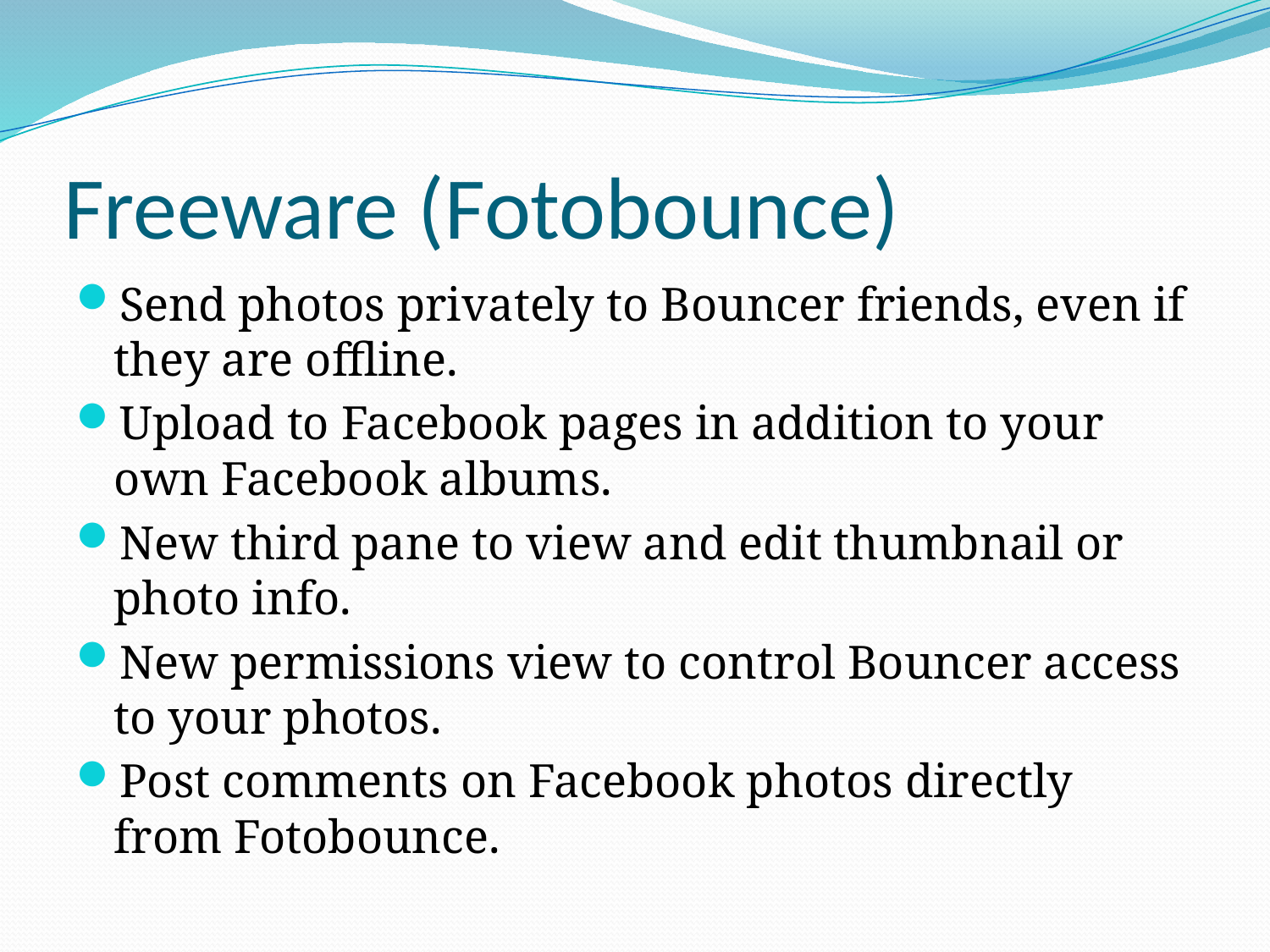

# Freeware (Fotobounce)
Send photos privately to Bouncer friends, even if they are offline.
Upload to Facebook pages in addition to your own Facebook albums.
New third pane to view and edit thumbnail or photo info.
New permissions view to control Bouncer access to your photos.
Post comments on Facebook photos directly from Fotobounce.